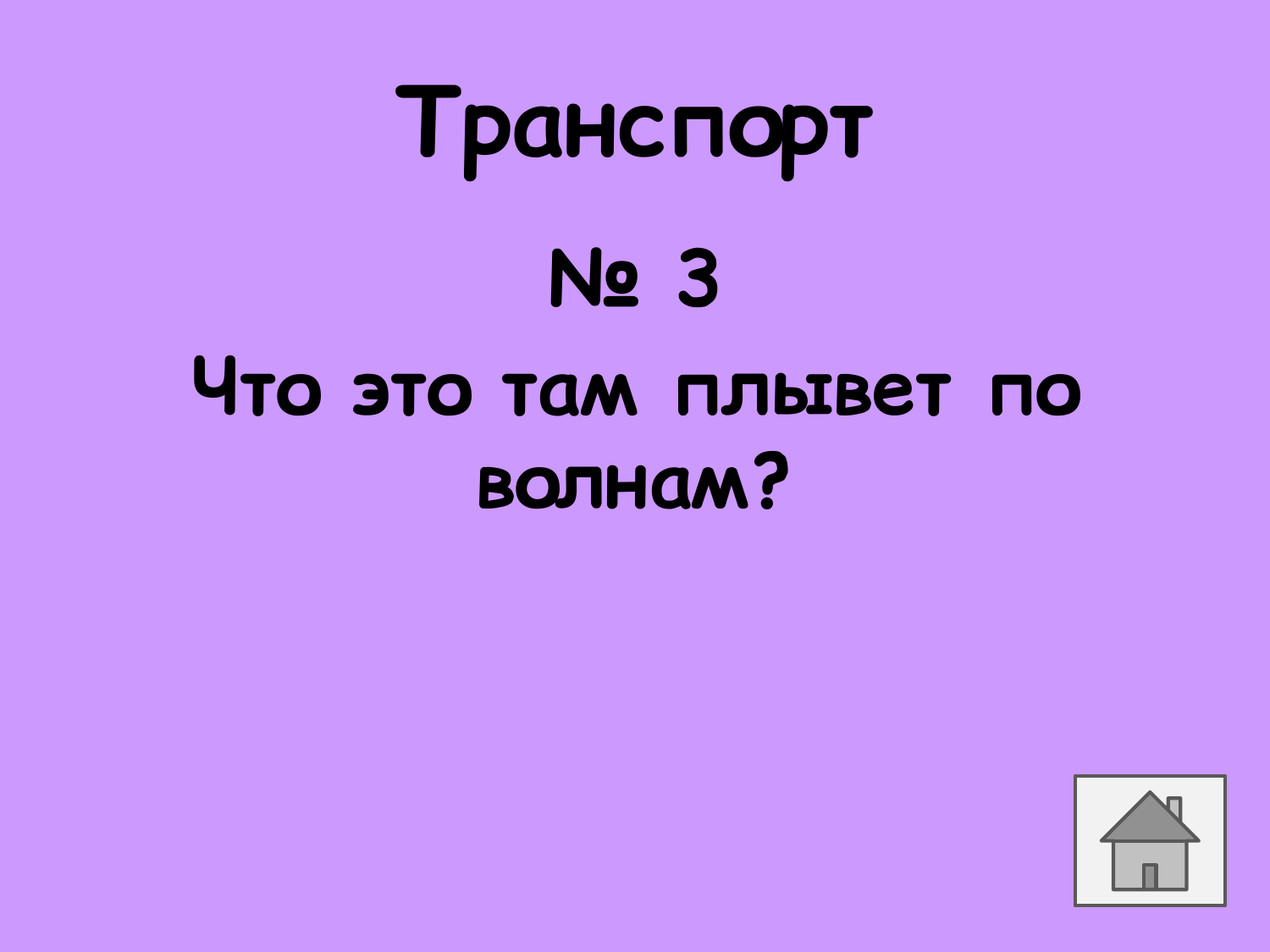

# Транспорт
№ 3
Что это там плывет по волнам?